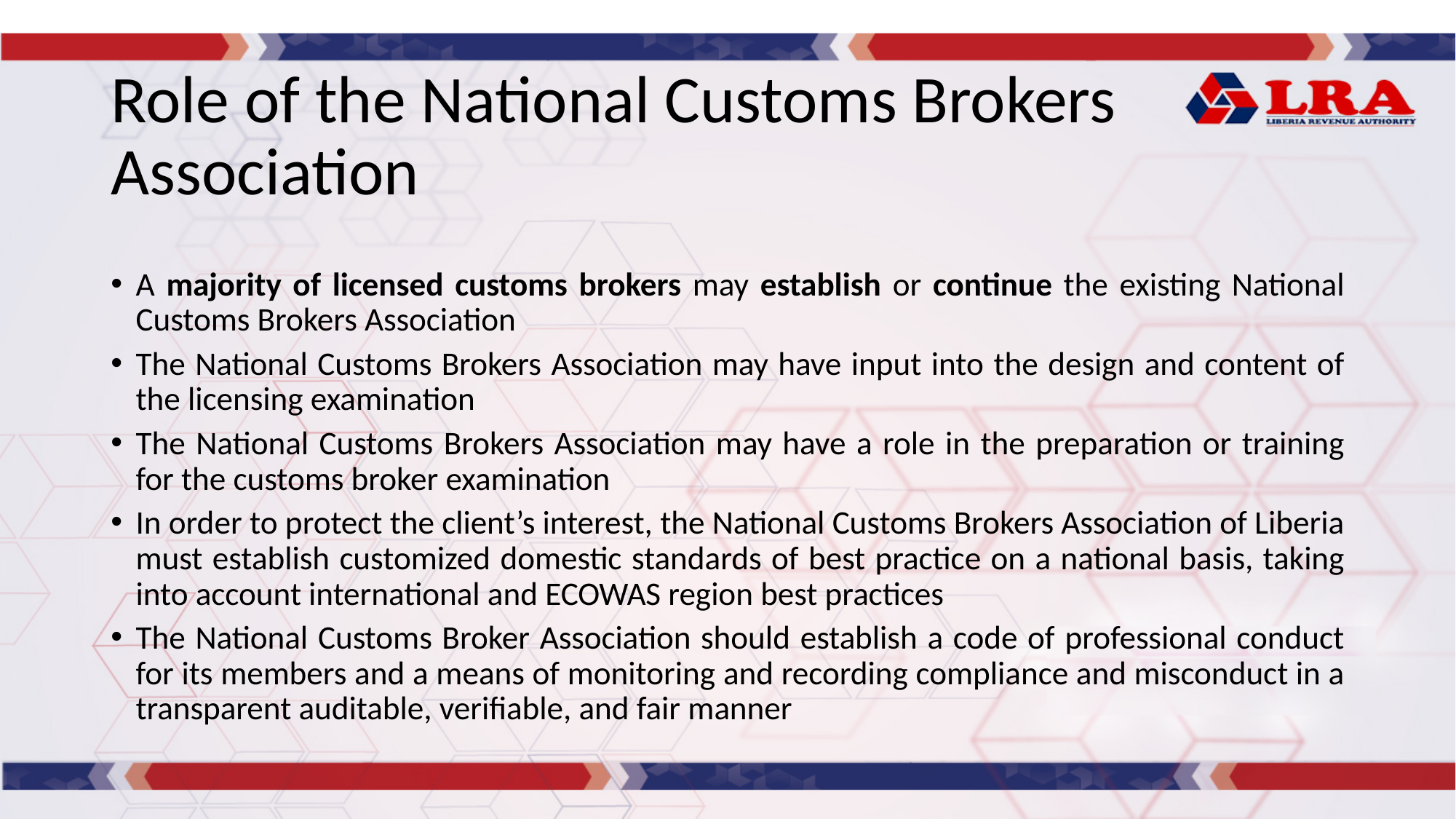

# Role of the National Customs Brokers Association

A majority of licensed customs brokers may establish or continue the existing National Customs Brokers Association
The National Customs Brokers Association may have input into the design and content of the licensing examination
The National Customs Brokers Association may have a role in the preparation or training for the customs broker examination
In order to protect the client’s interest, the National Customs Brokers Association of Liberia must establish customized domestic standards of best practice on a national basis, taking into account international and ECOWAS region best practices
The National Customs Broker Association should establish a code of professional conduct for its members and a means of monitoring and recording compliance and misconduct in a transparent auditable, verifiable, and fair manner